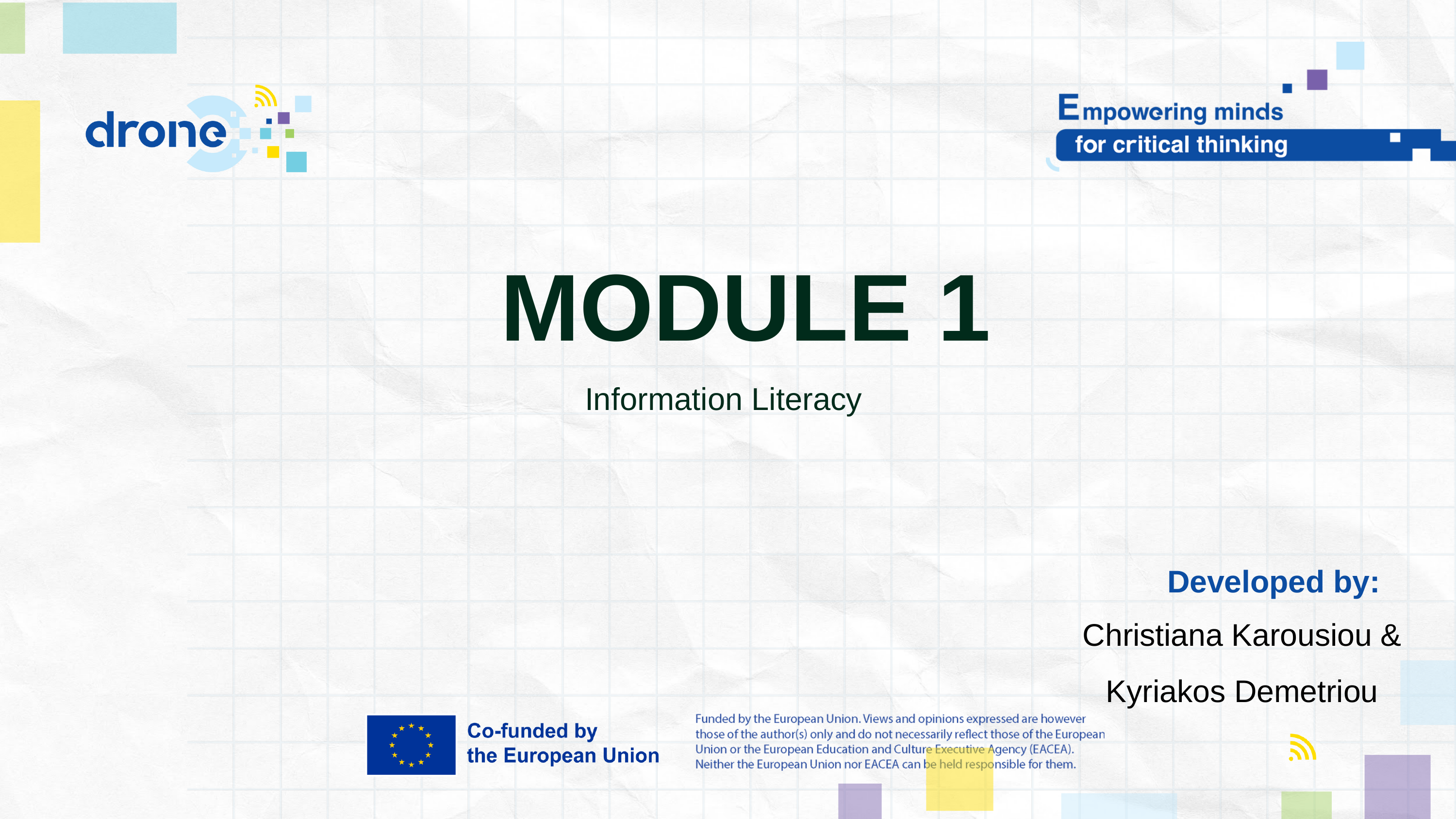

MODULE 1
Information Literacy
Developed by:
Christiana Karousiou & Kyriakos Demetriou